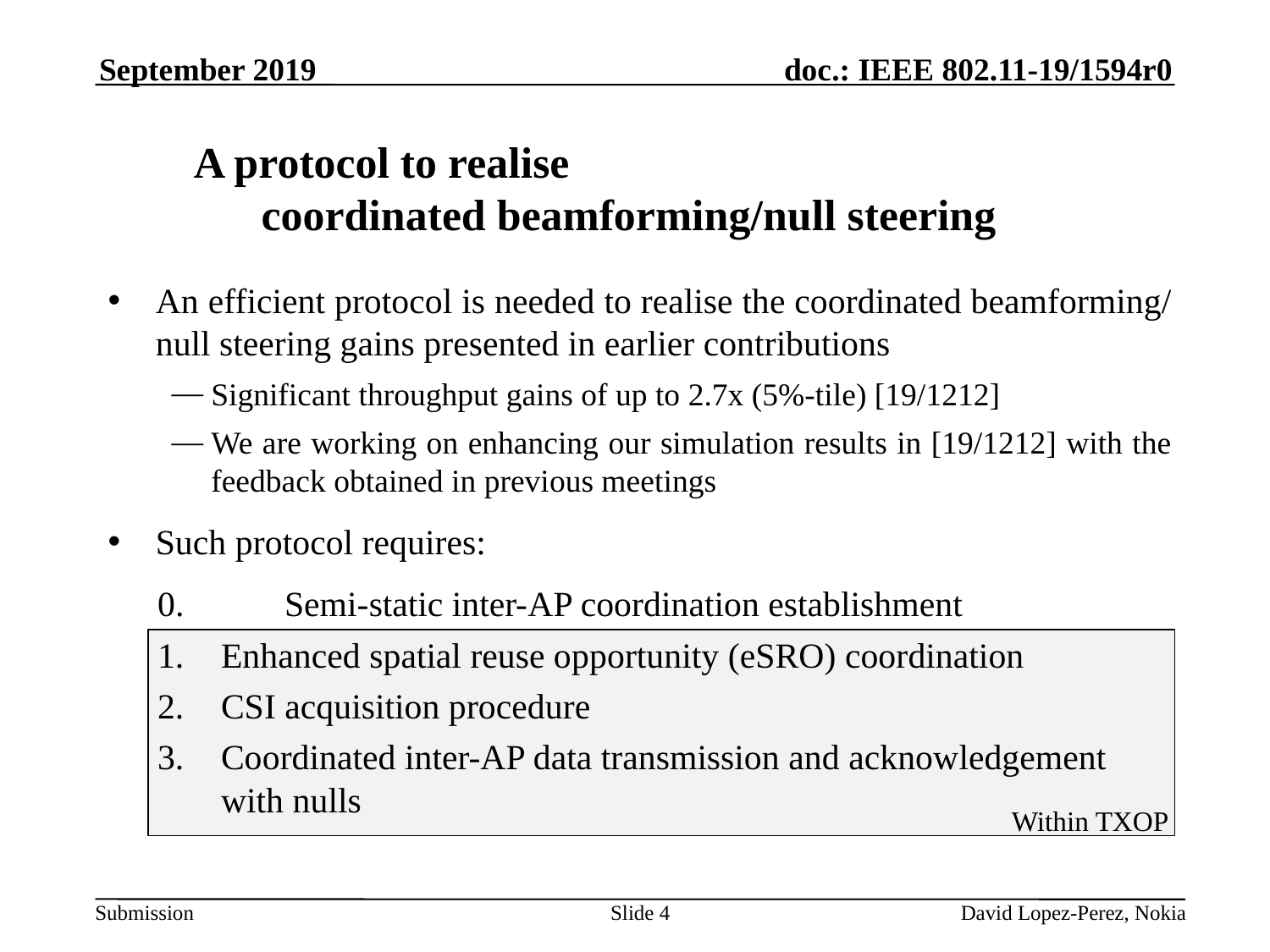

September 2019
# A protocol to realise                                               coordinated beamforming/null steering
An efficient protocol is needed to realise the coordinated beamforming/ null steering gains presented in earlier contributions
Significant throughput gains of up to 2.7x (5%-tile) [19/1212]
We are working on enhancing our simulation results in [19/1212] with the feedback obtained in previous meetings
Such protocol requires:
0. 	Semi-static inter-AP coordination establishment
Enhanced spatial reuse opportunity (eSRO) coordination
CSI acquisition procedure
Coordinated inter-AP data transmission and acknowledgement with nulls

Within TXOP
Slide 4
 David Lopez-Perez, Nokia